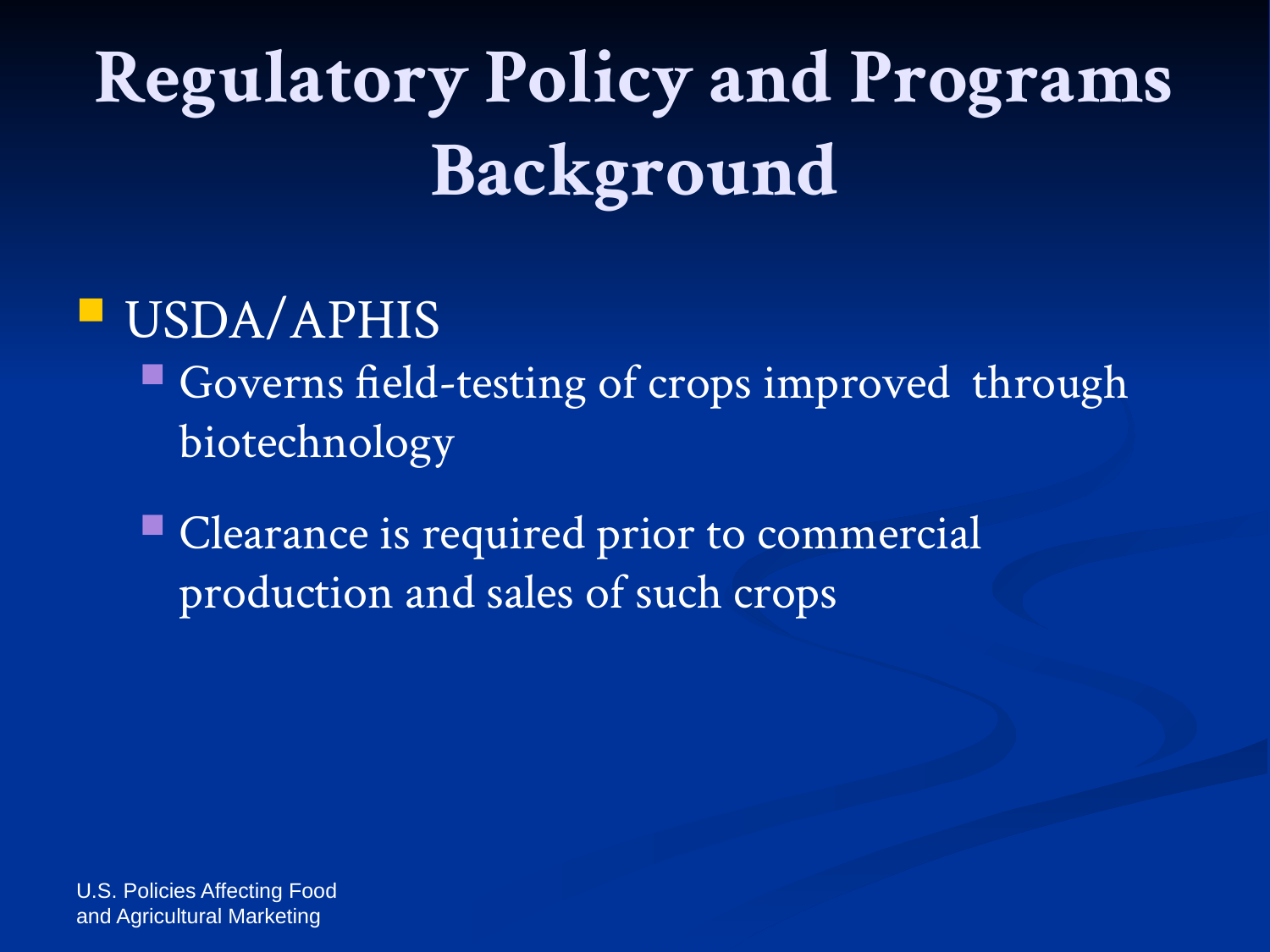

# Regulatory Policy and Programs Background
USDA/APHIS
Governs field-testing of crops improved  through biotechnology
Clearance is required prior to commercial production and sales of such crops

U.S. Policies Affecting Food and Agricultural Marketing